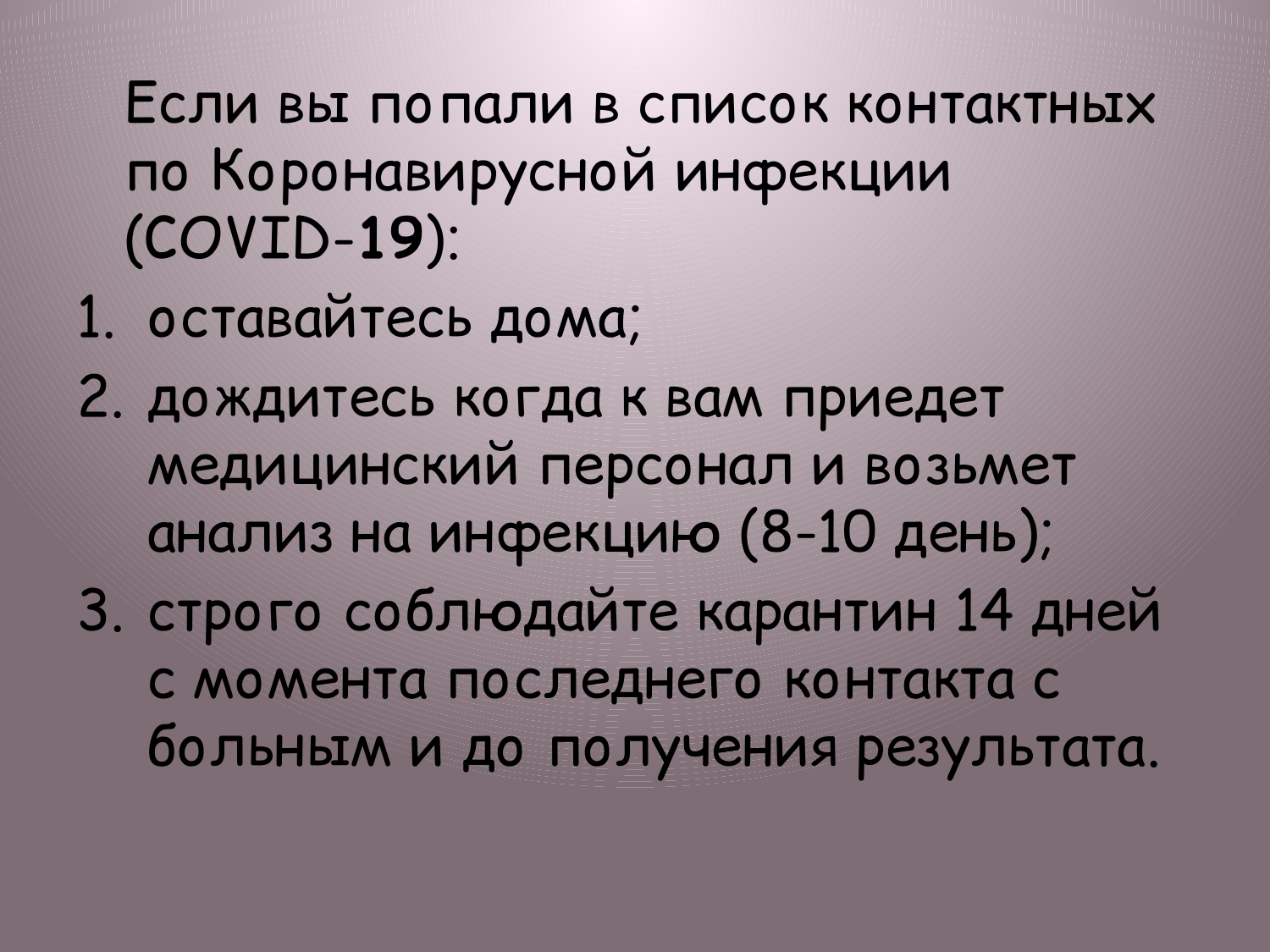

Если вы попали в список контактных по Коронавирусной инфекции (COVID-19):
оставайтесь дома;
дождитесь когда к вам приедет медицинский персонал и возьмет анализ на инфекцию (8-10 день);
строго соблюдайте карантин 14 дней с момента последнего контакта с больным и до получения результата.